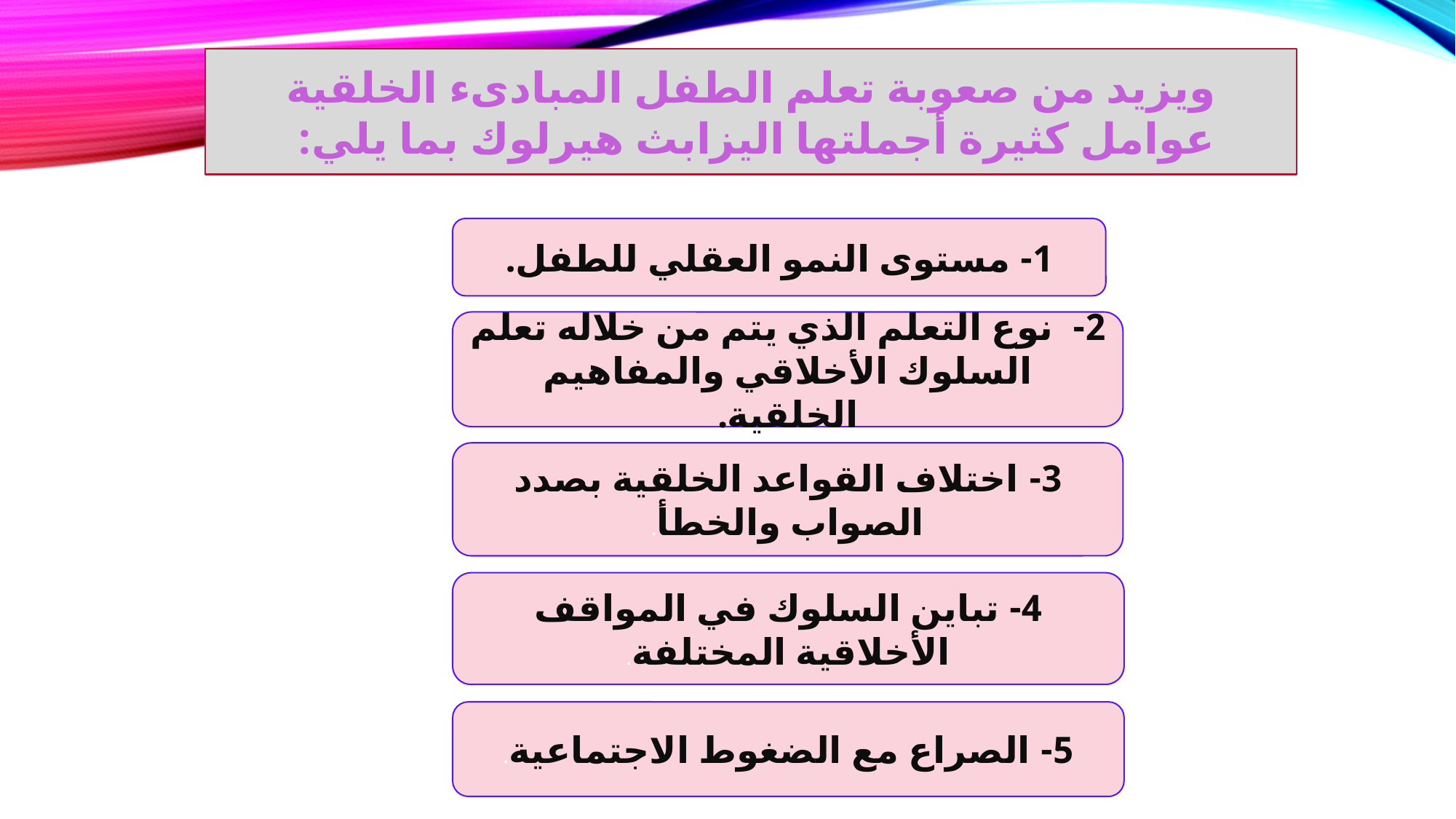

ويزيد من صعوبة تعلم الطفل المبادىء الخلقية عوامل كثيرة أجملتها اليزابث هيرلوك بما يلي:
1- مستوى النمو العقلي للطفل.
2-  نوع التعلم الذي يتم من خلاله تعلم السلوك الأخلاقي والمفاهيم الخلقية.
3- اختلاف القواعد الخلقية بصدد الصواب والخطأ.
4- تباين السلوك في المواقف الأخلاقية المختلفة.
5- الصراع مع الضغوط الاجتماعية.